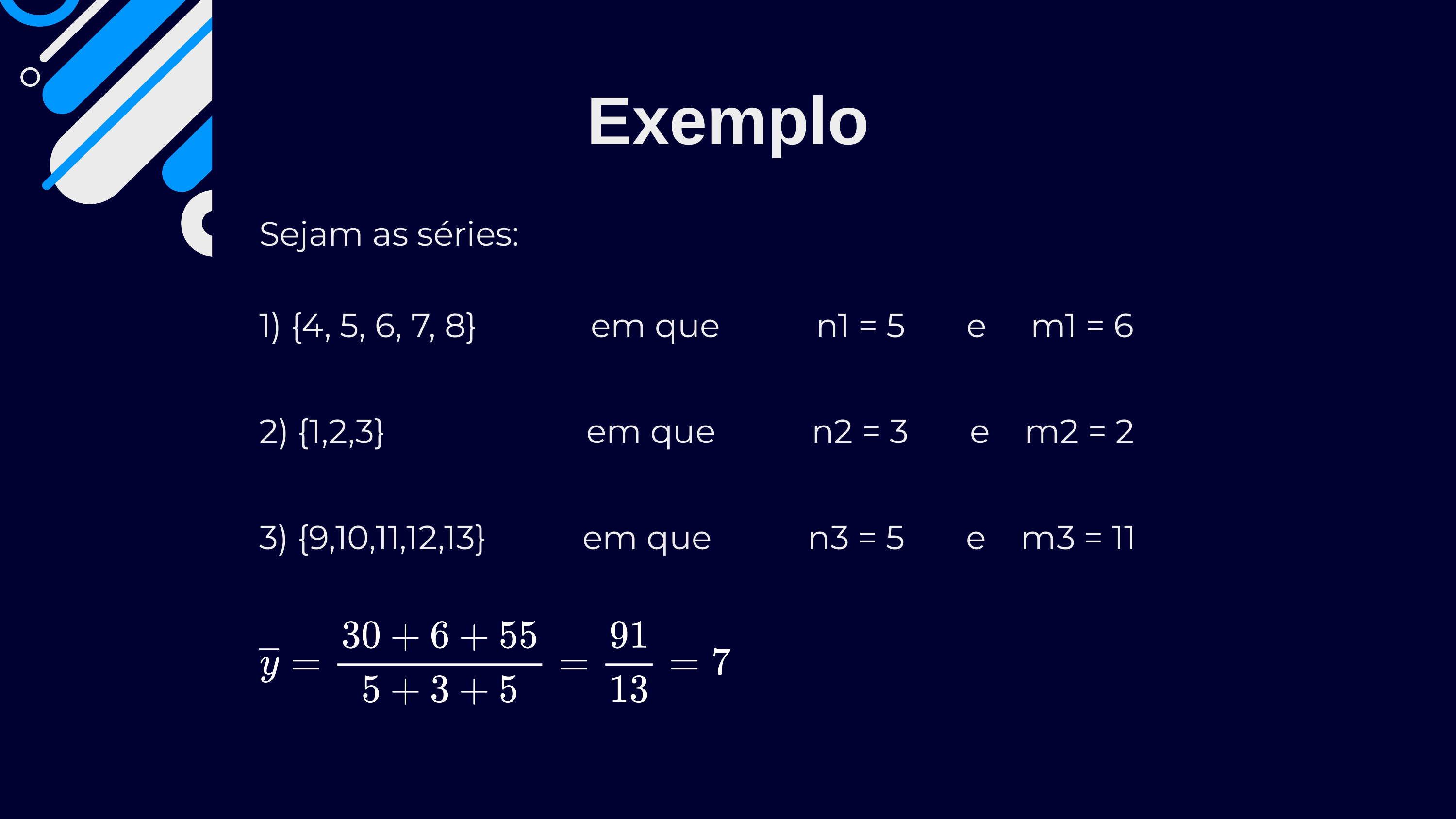

Exemplo
Sejam as séries:
1) {4, 5, 6, 7, 8}             em que           n1 = 5       e     m1 = 6
2) {1,2,3}                       em que           n2 = 3       e    m2 = 2
3) {9,10,11,12,13}           em que           n3 = 5       e    m3 = 11